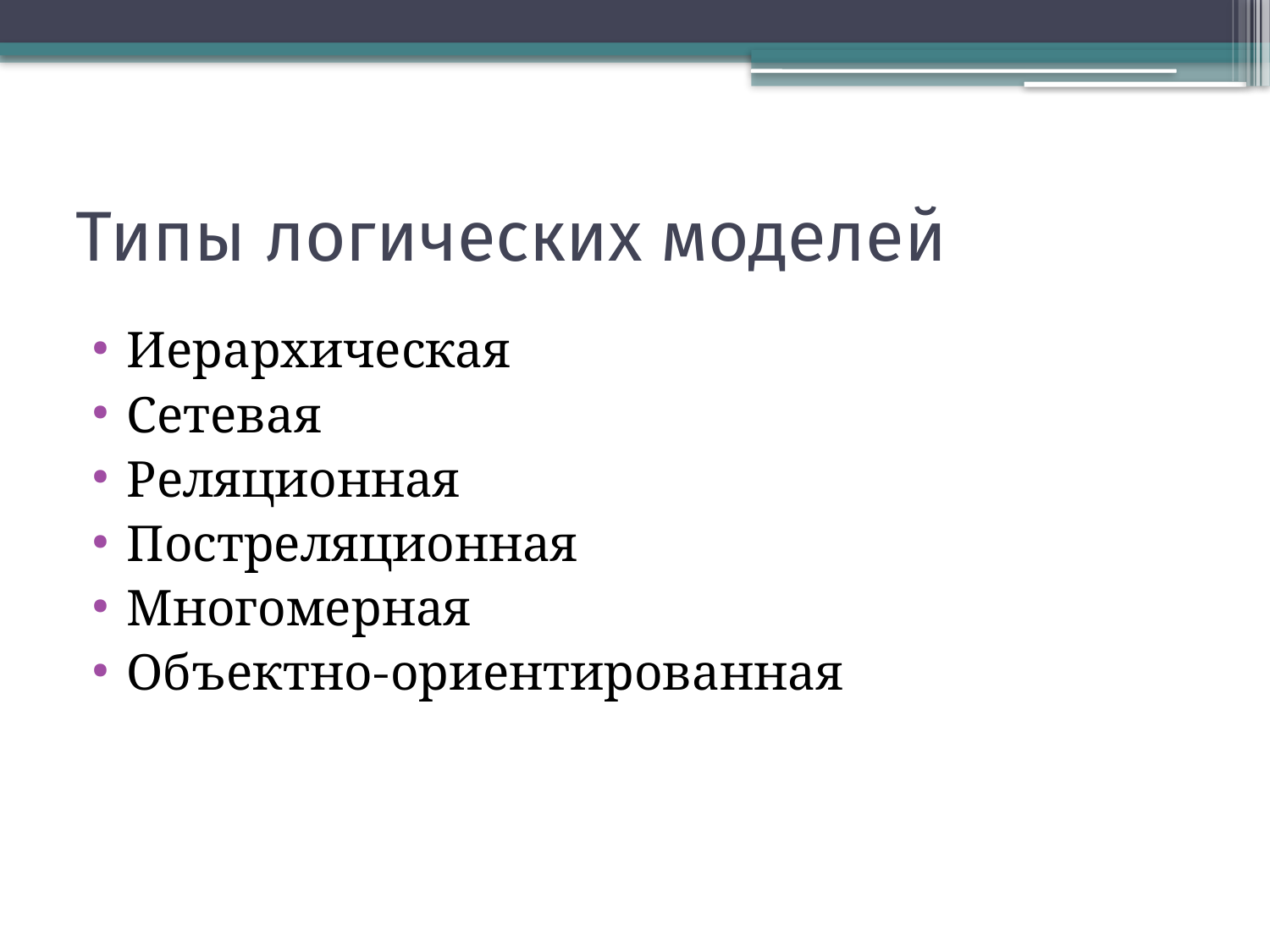

# Типы логических моделей
Иерархическая
Сетевая
Реляционная
Постреляционная
Многомерная
Объектно-ориентированная